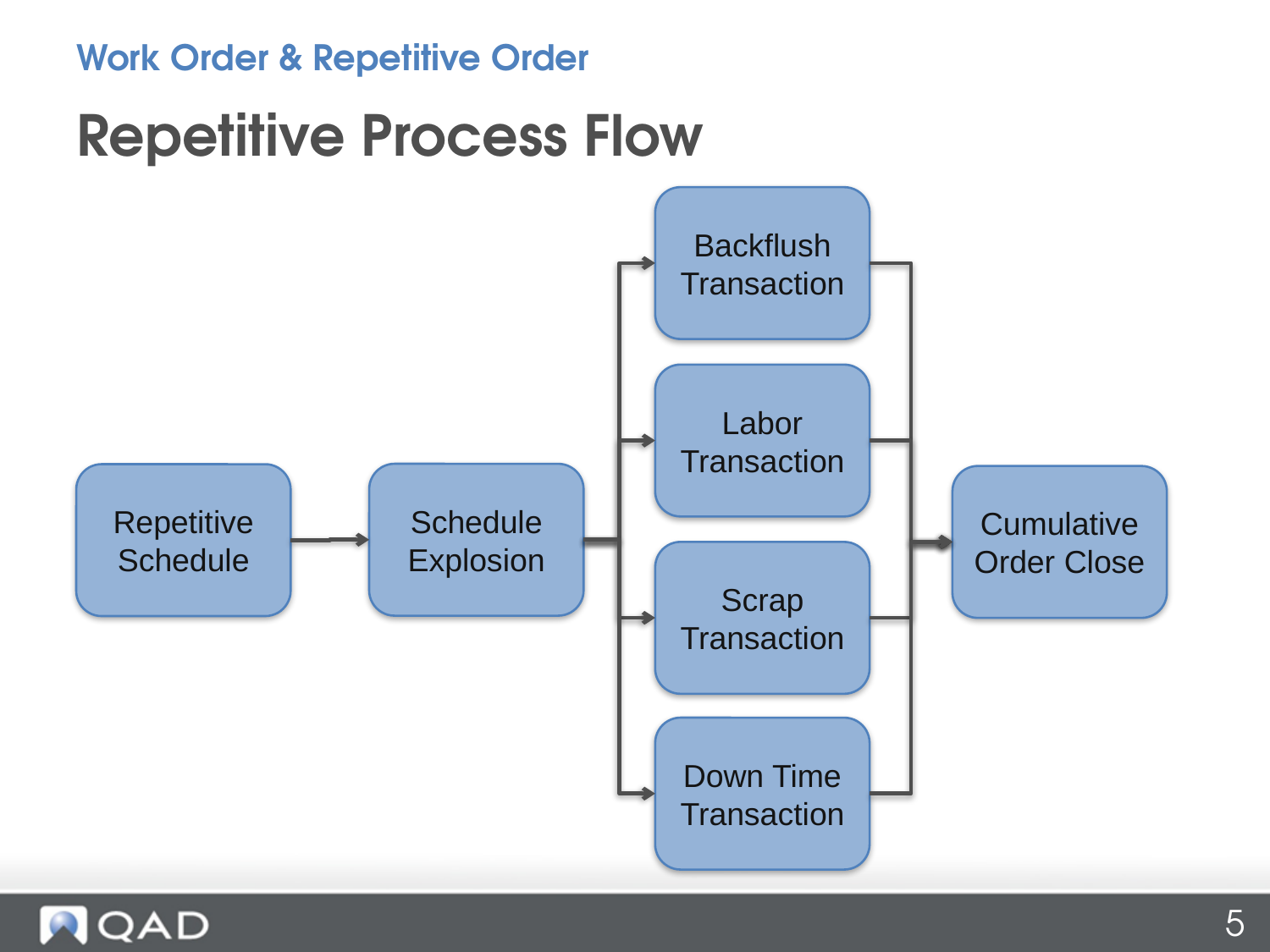

Work Order & Repetitive Order
# Repetitive Process Flow
Backflush Transaction
Labor Transaction
Schedule Explosion
Repetitive Schedule
Cumulative Order Close
Scrap Transaction
Down Time Transaction
5